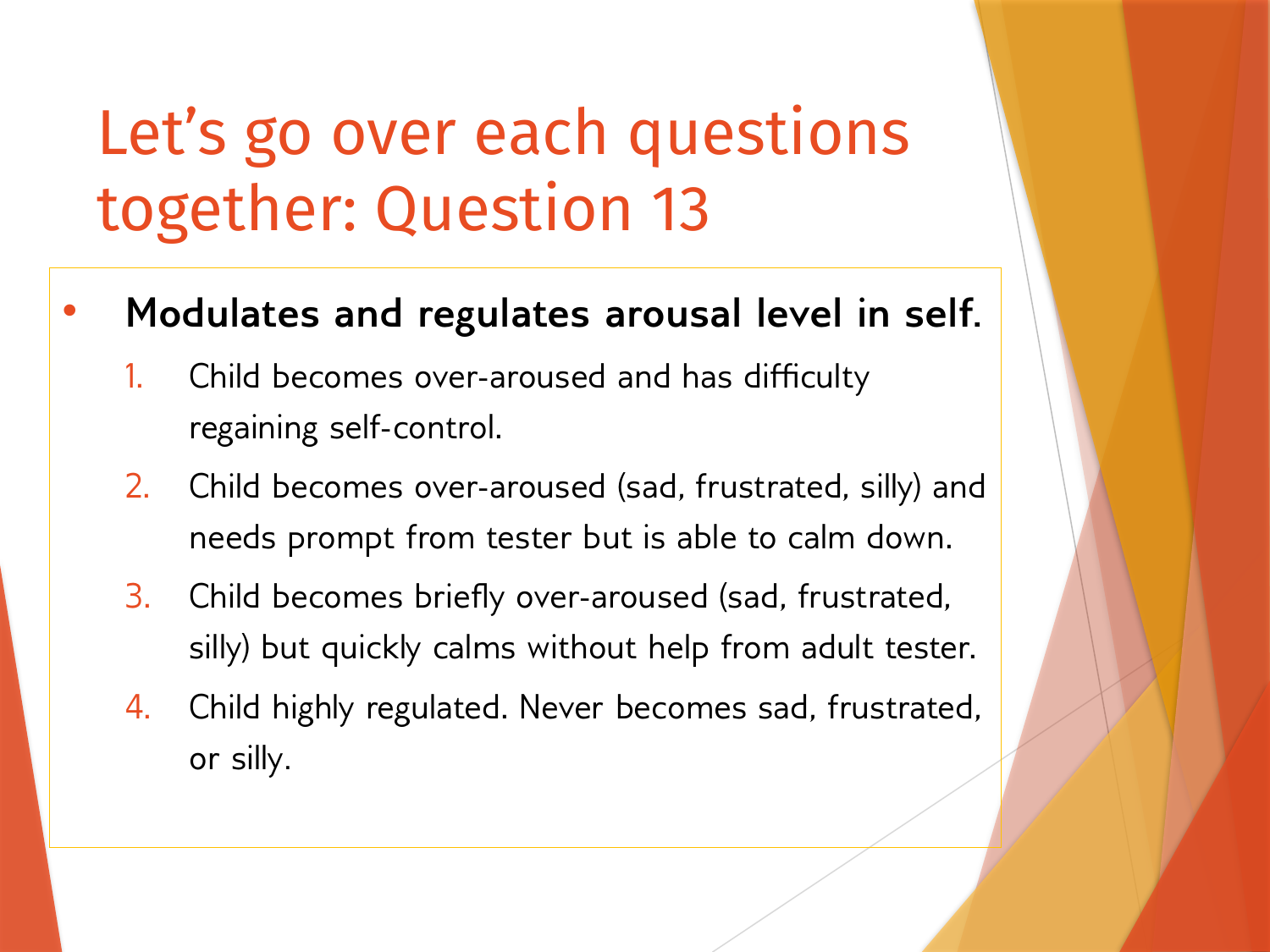

# Let’s go over each questions together: Question 13
Modulates and regulates arousal level in self.
Child becomes over-aroused and has difficulty regaining self-control.
Child becomes over-aroused (sad, frustrated, silly) and needs prompt from tester but is able to calm down.
Child becomes briefly over-aroused (sad, frustrated, silly) but quickly calms without help from adult tester.
Child highly regulated. Never becomes sad, frustrated, or silly.